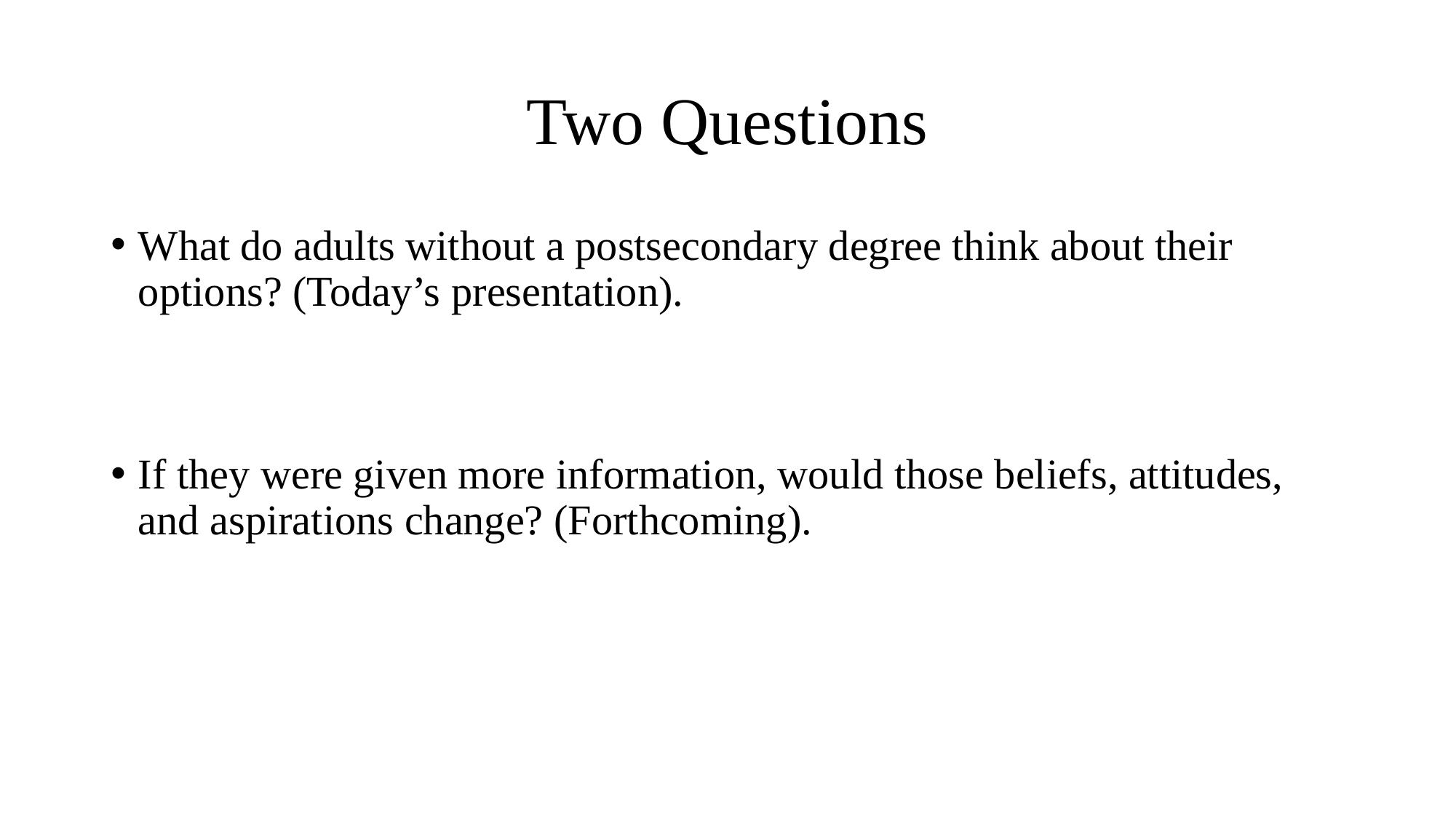

# Two Questions
What do adults without a postsecondary degree think about their options? (Today’s presentation).

If they were given more information, would those beliefs, attitudes, and aspirations change? (Forthcoming).